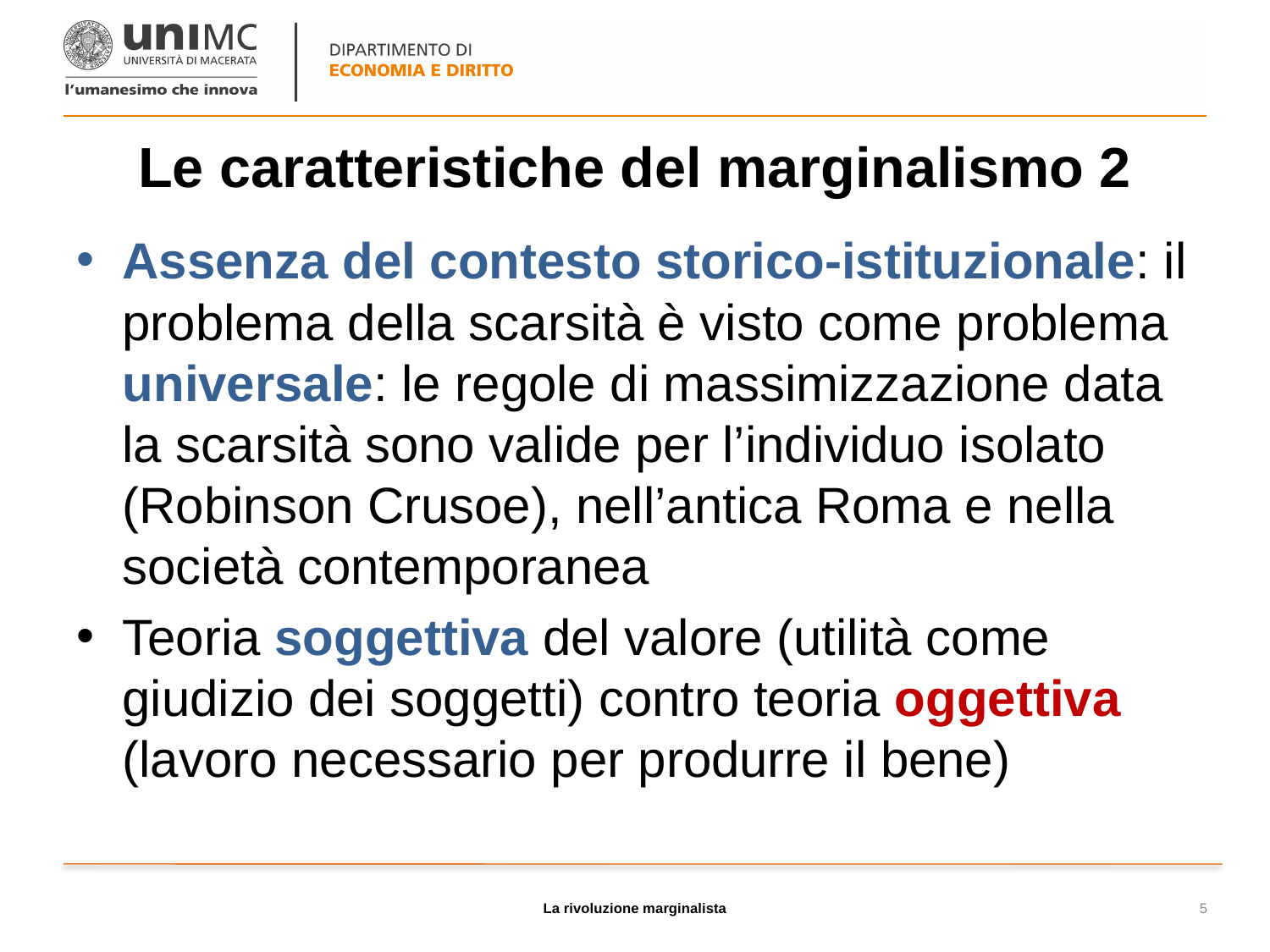

# Le caratteristiche del marginalismo 2
Assenza del contesto storico-istituzionale: il problema della scarsità è visto come problema universale: le regole di massimizzazione data la scarsità sono valide per l’individuo isolato (Robinson Crusoe), nell’antica Roma e nella società contemporanea
Teoria soggettiva del valore (utilità come giudizio dei soggetti) contro teoria oggettiva (lavoro necessario per produrre il bene)
La rivoluzione marginalista
5